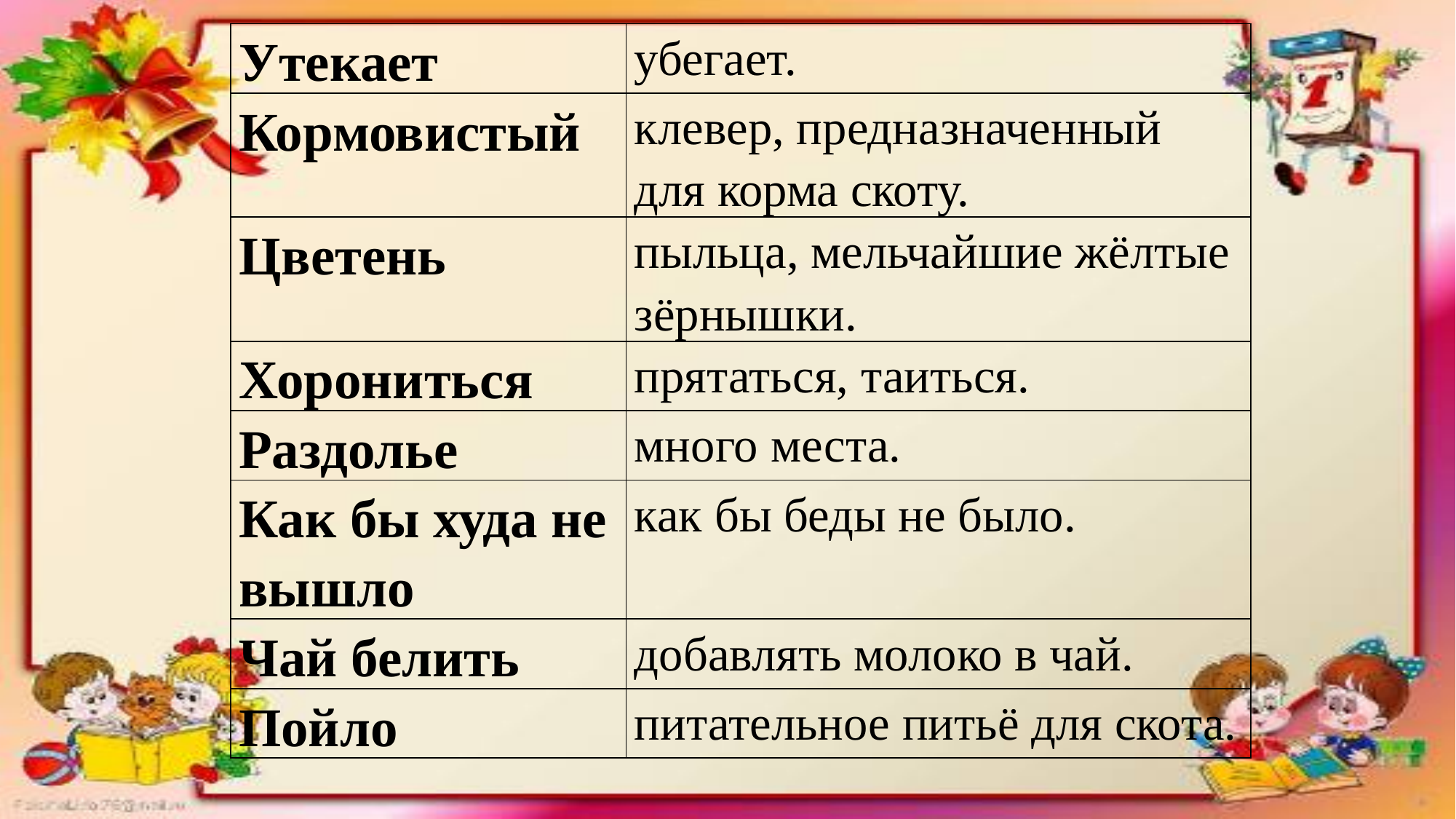

| Утекает | убегает. |
| --- | --- |
| Кормовистый | клевер, предназначенный для корма скоту. |
| Цветень | пыльца, мельчайшие жёлтые зёрнышки. |
| Хорониться | прятаться, таиться. |
| Раздолье | много места. |
| Как бы худа не вышло | как бы беды не было. |
| Чай белить | добавлять молоко в чай. |
| Пойло | питательное питьё для скота. |